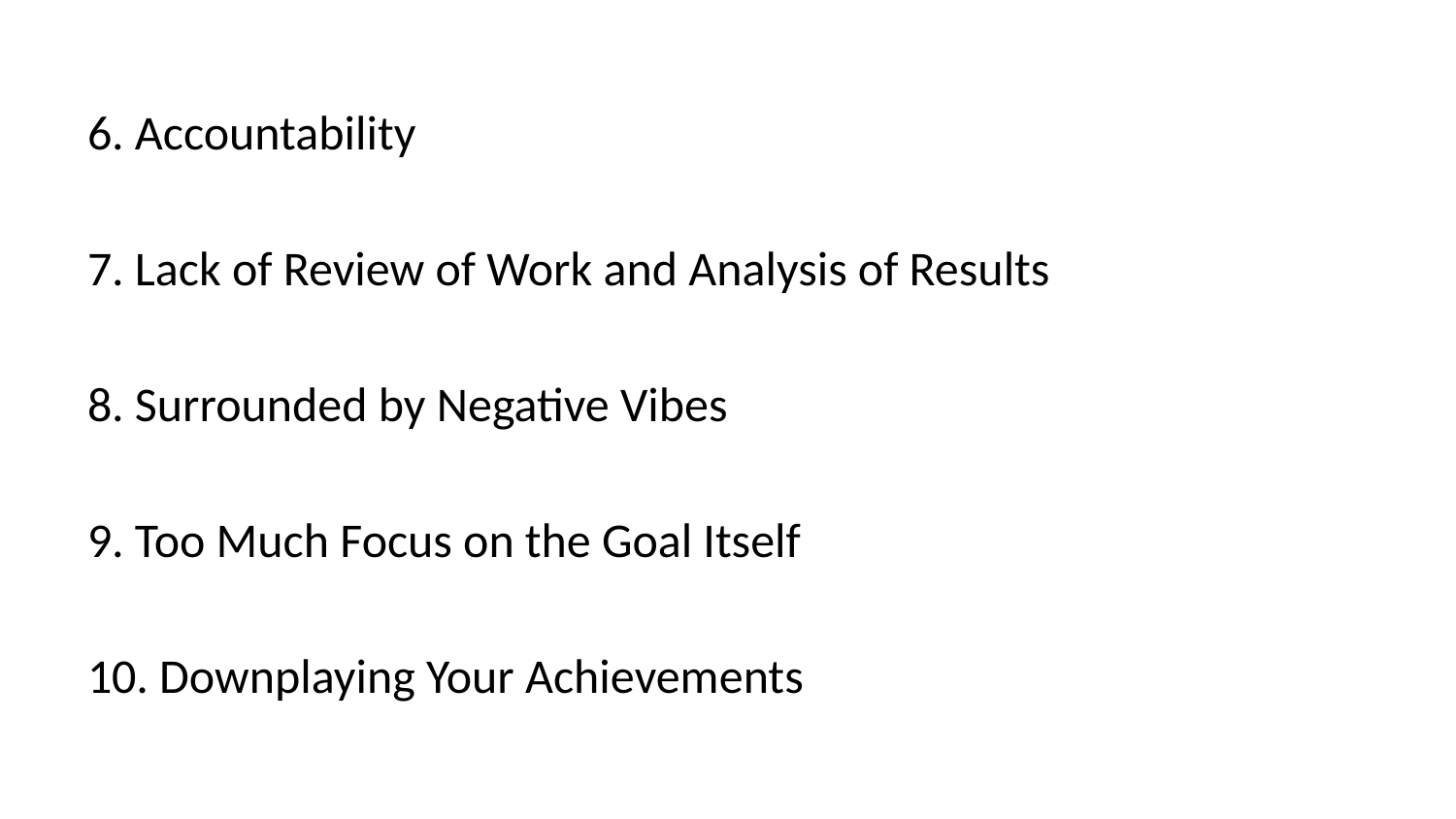

6. Accountability

7. Lack of Review of Work and Analysis of Results

8. Surrounded by Negative Vibes

9. Too Much Focus on the Goal Itself

10. Downplaying Your Achievements